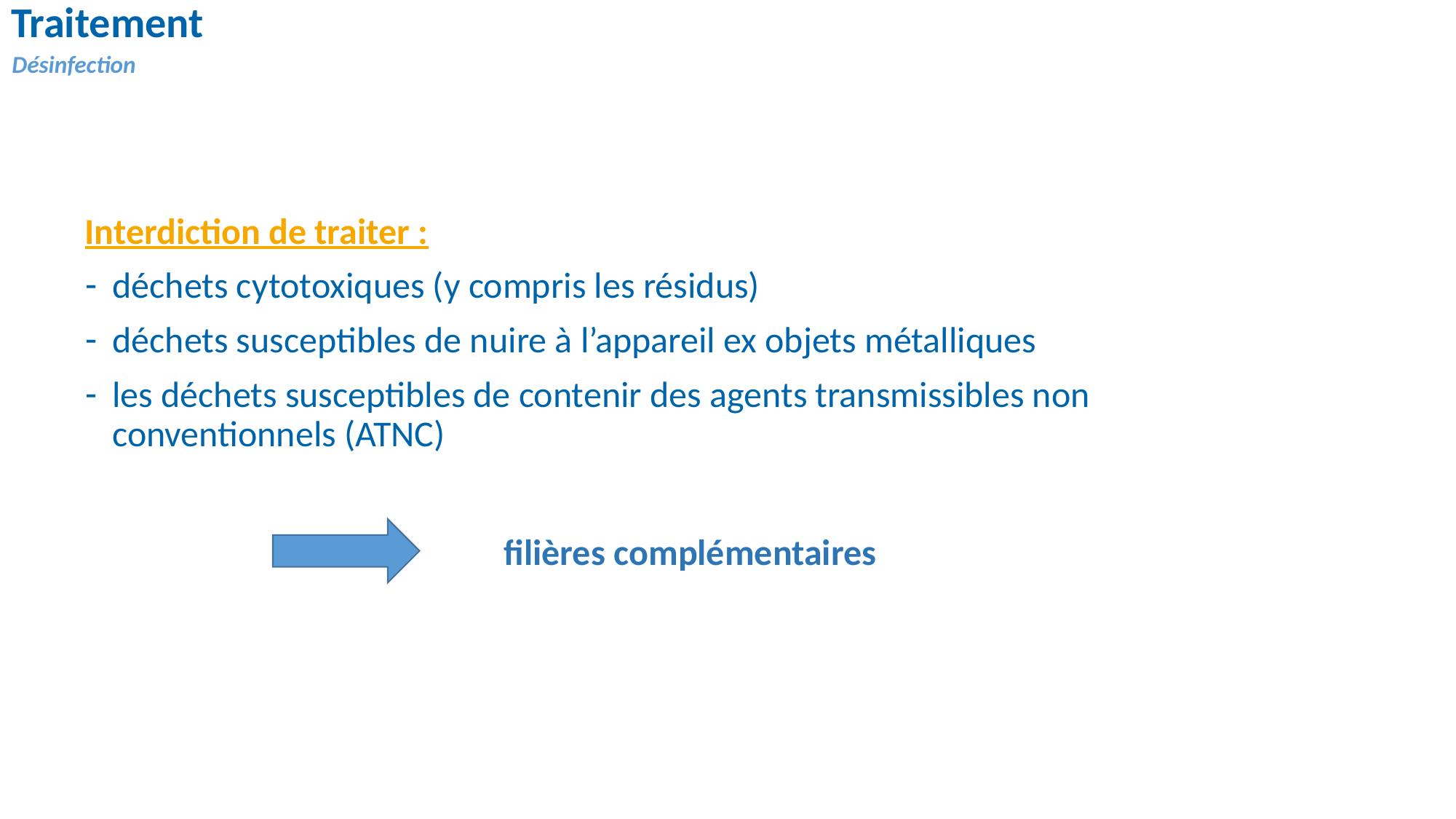

Traitement
Désinfection

Interdiction de traiter :
déchets cytotoxiques (y compris les résidus)
déchets susceptibles de nuire à l’appareil ex objets métalliques
les déchets susceptibles de contenir des agents transmissibles non conventionnels (ATNC)

filières complémentaires